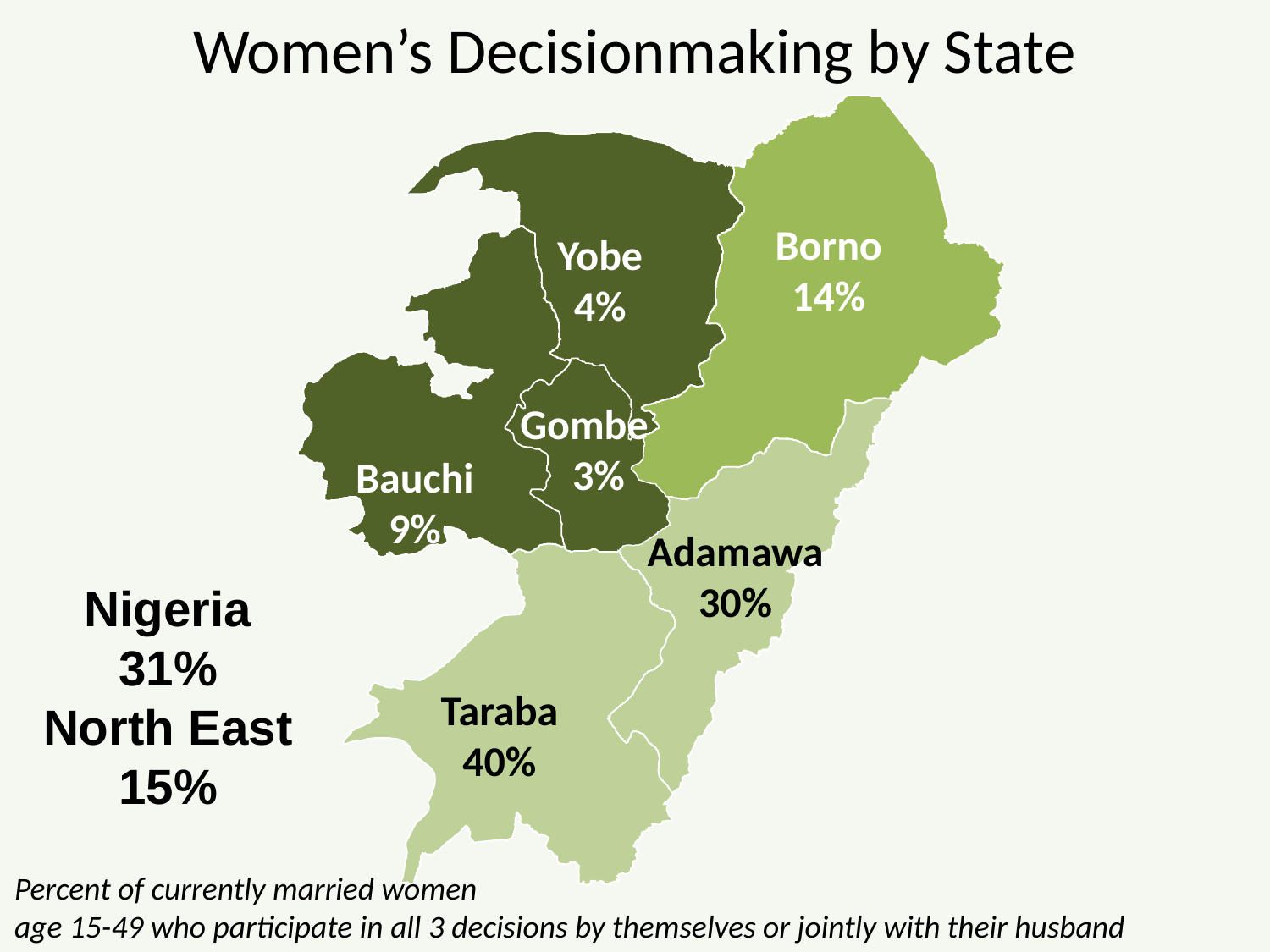

# Women’s Decisionmaking by State

Borno
14%
Yobe
4%
Gombe
   3%
Bauchi
9%
Adamawa
30%
Nigeria
31%
North East
15%

Taraba
40%
Percent of currently married women
age 15-49 who participate in all 3 decisions by themselves or jointly with their husband